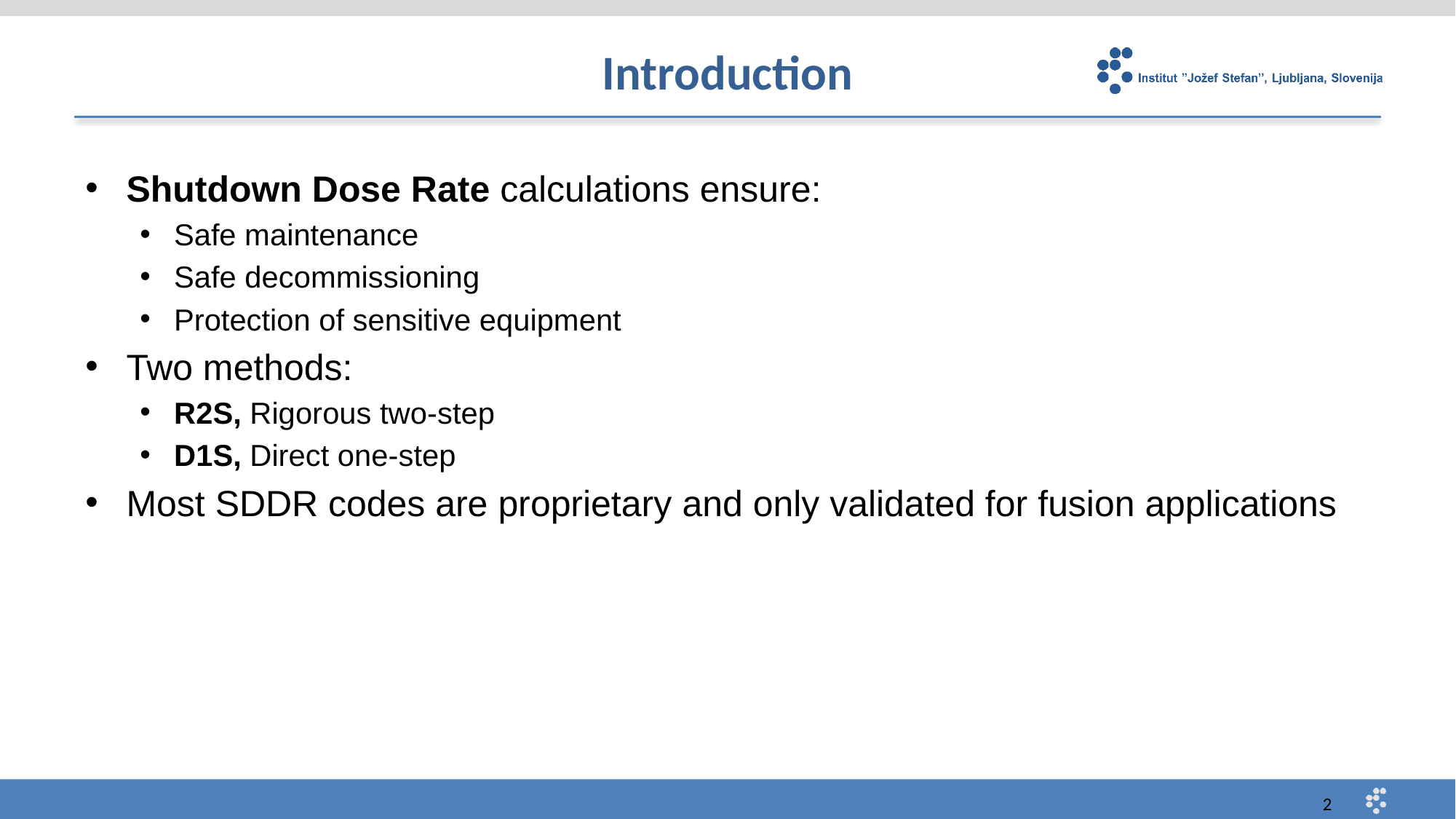

# Introduction
Shutdown Dose Rate calculations ensure:
Safe maintenance
Safe decommissioning
Protection of sensitive equipment
Two methods:
R2S, Rigorous two-step
D1S, Direct one-step
Most SDDR codes are proprietary and only validated for fusion applications

2